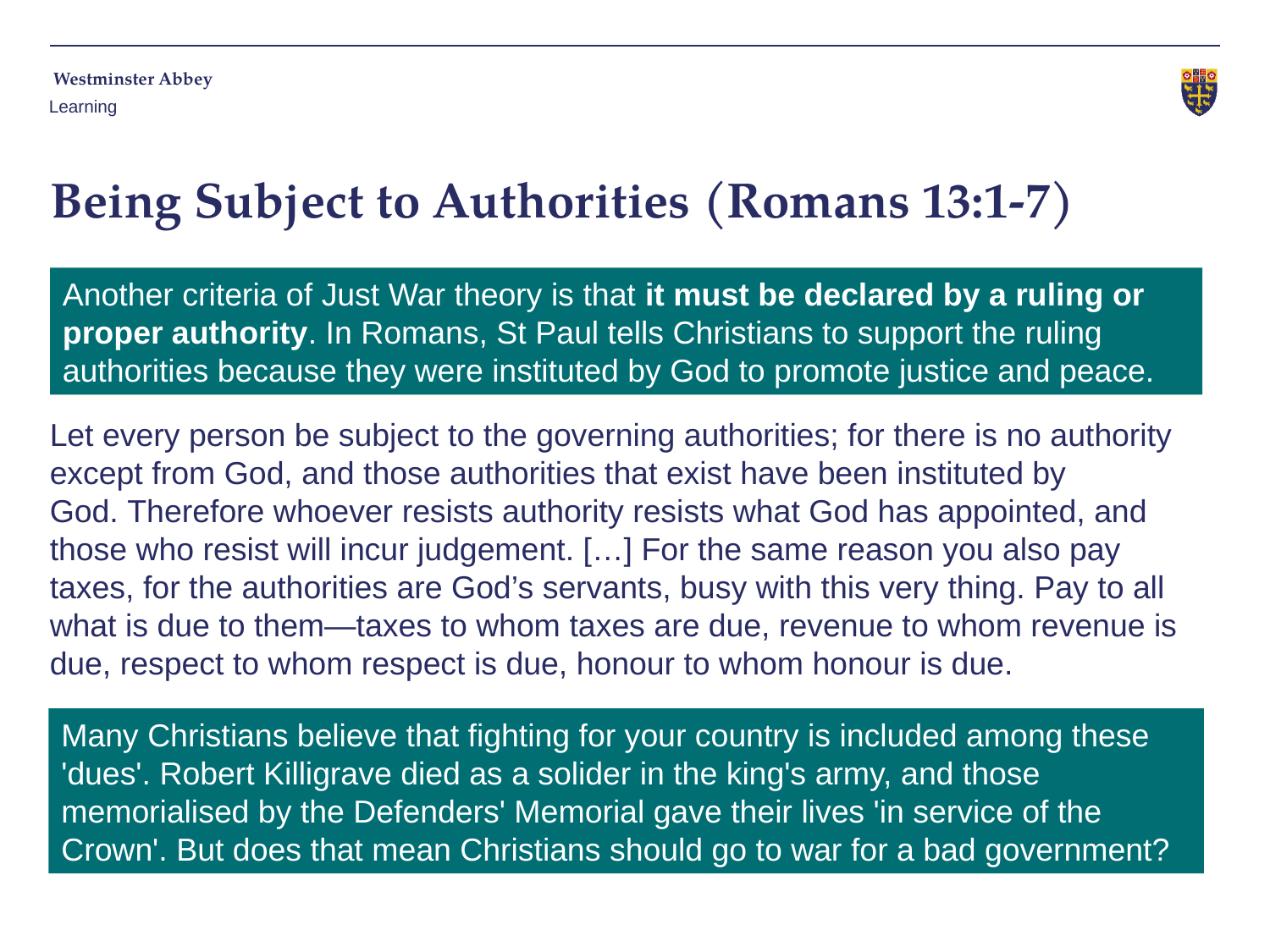

Learning
Being Subject to Authorities (Romans 13:1-7)
Another criteria of Just War theory is that it must be declared by a ruling or proper authority. In Romans, St Paul tells Christians to support the ruling authorities because they were instituted by God to promote justice and peace.

Let every person be subject to the governing authorities; for there is no authority except from God, and those authorities that exist have been instituted by God. Therefore whoever resists authority resists what God has appointed, and those who resist will incur judgement. […] For the same reason you also pay taxes, for the authorities are God’s servants, busy with this very thing. Pay to all what is due to them—taxes to whom taxes are due, revenue to whom revenue is due, respect to whom respect is due, honour to whom honour is due.

Many Christians believe that fighting for your country is included among these 'dues'. Robert Killigrave died as a solider in the king's army, and those memorialised by the Defenders' Memorial gave their lives 'in service of the Crown'. But does that mean Christians should go to war for a bad government?